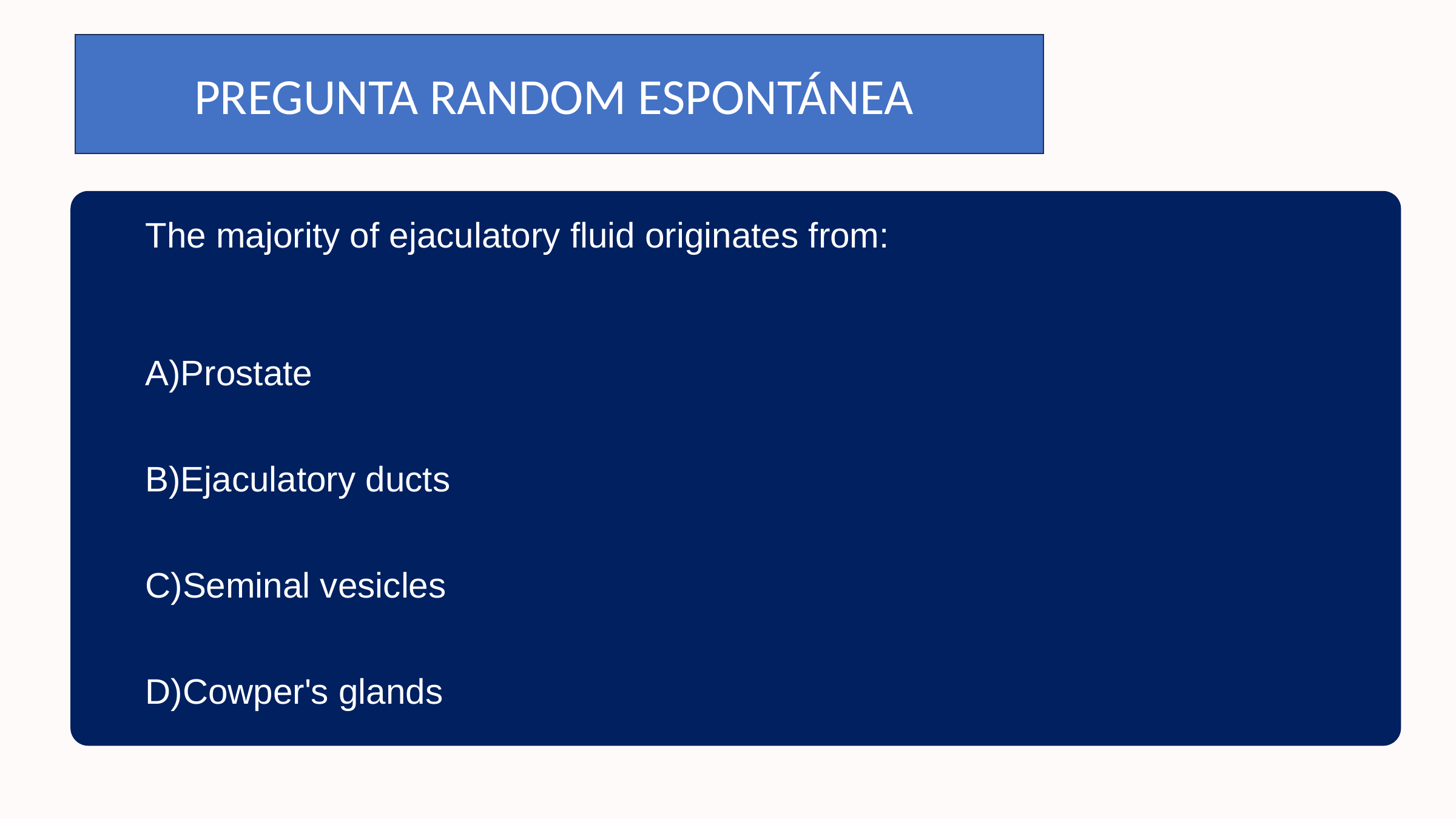

PREGUNTA RANDOM ESPONTÁNEA

The majority of ejaculatory fluid originates from:
Prostate
Ejaculatory ducts
Seminal vesicles
Cowper's glands